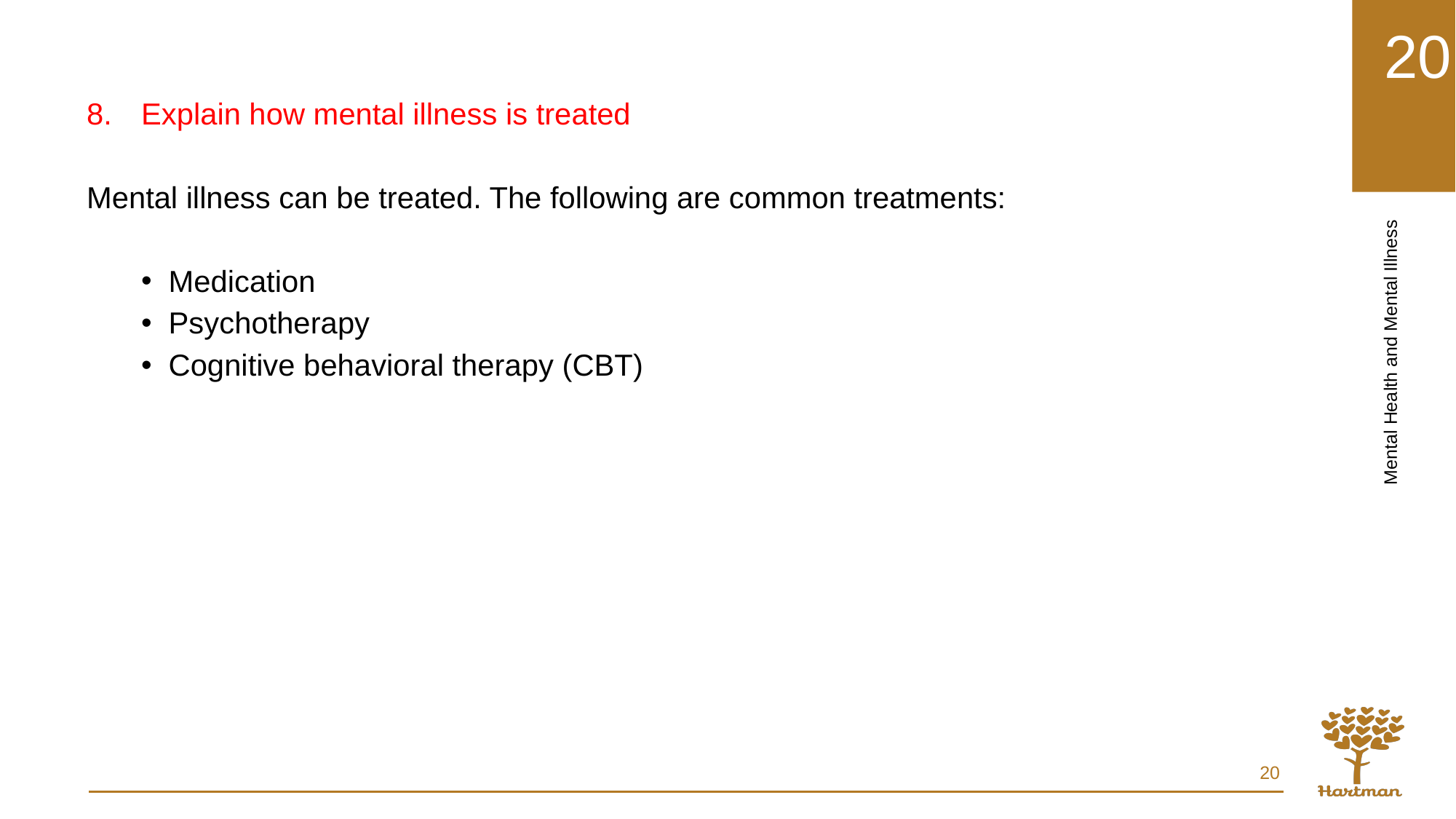

Explain how mental illness is treated

Mental illness can be treated. The following are common treatments:

Medication
Psychotherapy
Cognitive behavioral therapy (CBT)

20